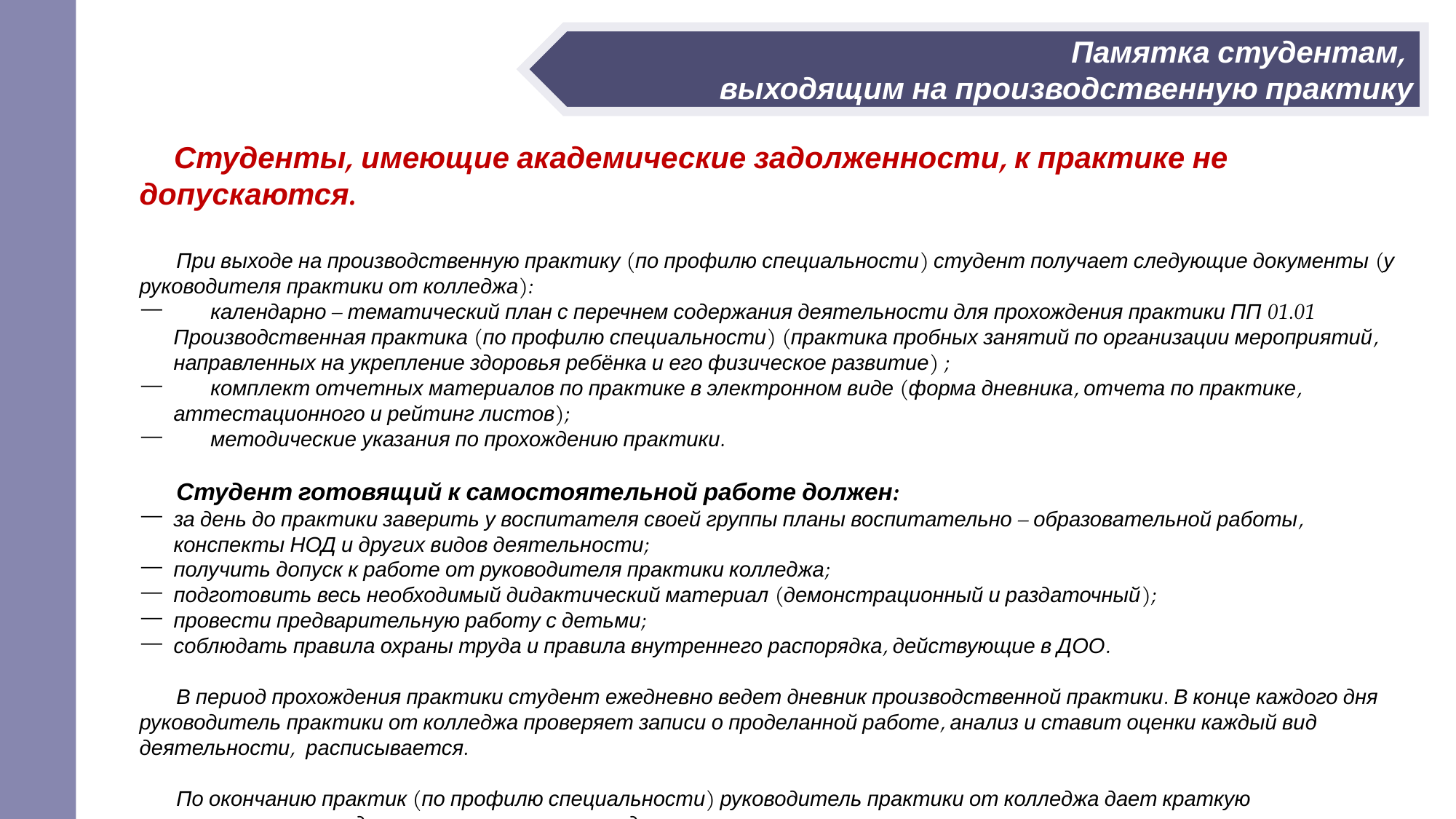

Памятка студентам,
выходящим на производственную практику

     Студенты, имеющие академические задолженности, к практике не допускаются.

       При выходе на производственную практику (по профилю специальности) студент получает следующие документы (у руководителя практики от колледжа):
       календарно – тематический план с перечнем содержания деятельности для прохождения практики ПП 01.01 Производственная практика (по профилю специальности) (практика пробных занятий по организации мероприятий, направленных на укрепление здоровья ребёнка и его физическое развитие) ;
       комплект отчетных материалов по практике в электронном виде (форма дневника, отчета по практике, аттестационного и рейтинг листов);
       методические указания по прохождению практики.

       Студент готовящий к самостоятельной работе должен:
за день до практики заверить у воспитателя своей группы планы воспитательно – образовательной работы, конспекты НОД и других видов деятельности;
получить допуск к работе от руководителя практики колледжа;
подготовить весь необходимый дидактический материал (демонстрационный и раздаточный);
провести предварительную работу с детьми;
соблюдать правила охраны труда и правила внутреннего распорядка, действующие в ДОО.

       В период прохождения практики студент ежедневно ведет дневник производственной практики. В конце каждого дня руководитель практики от колледжа проверяет записи о проделанной работе, анализ и ставит оценки каждый вид деятельности,  расписывается.

       По окончанию практик (по профилю специальности) руководитель практики от колледжа дает краткую характеристику студенту и оценивает прохождение им практики.